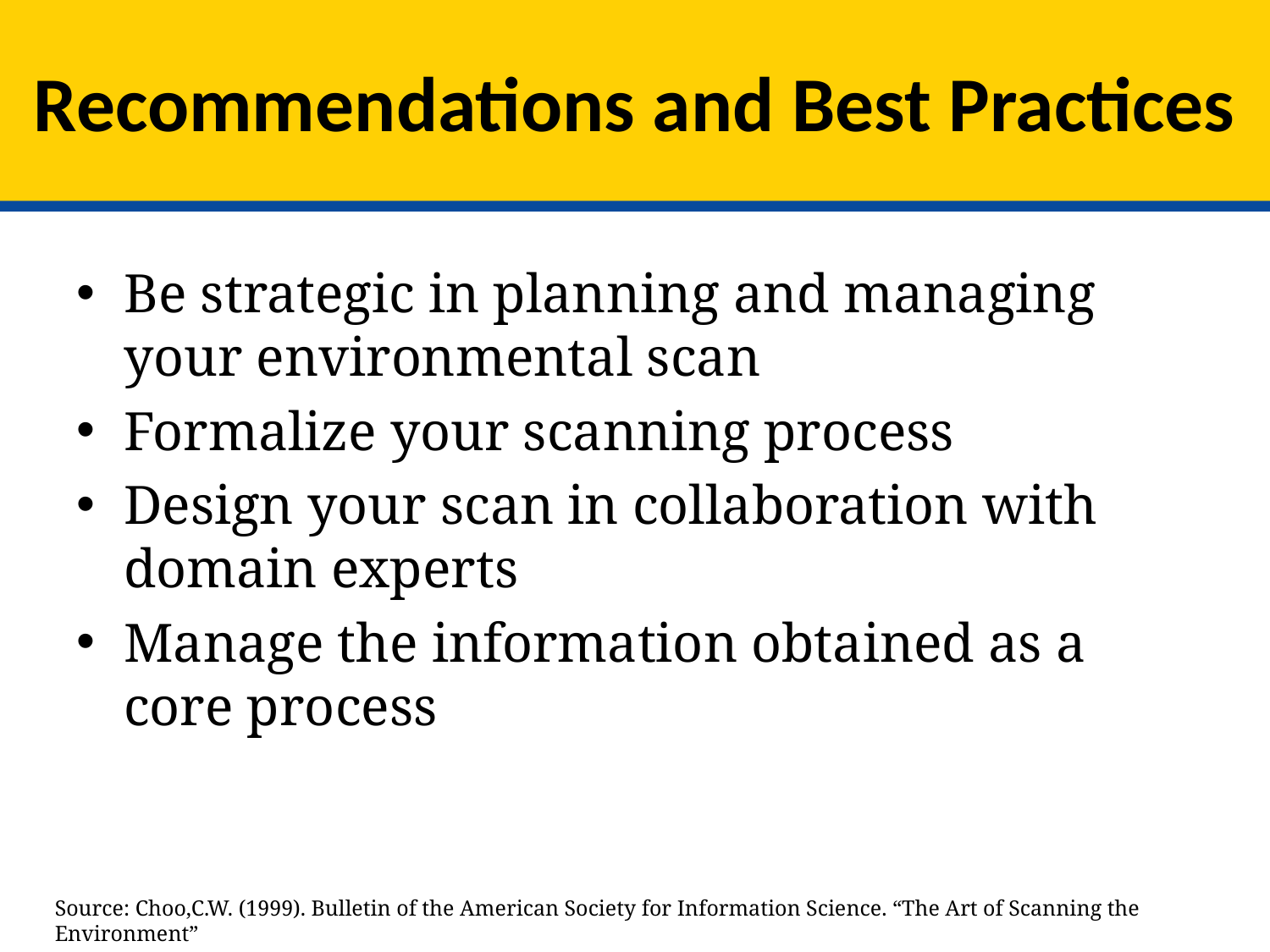

# Recommendations and Best Practices
Be strategic in planning and managing your environmental scan
Formalize your scanning process
Design your scan in collaboration with domain experts
Manage the information obtained as a core process
Source: Choo,C.W. (1999). Bulletin of the American Society for Information Science. “The Art of Scanning the Environment”